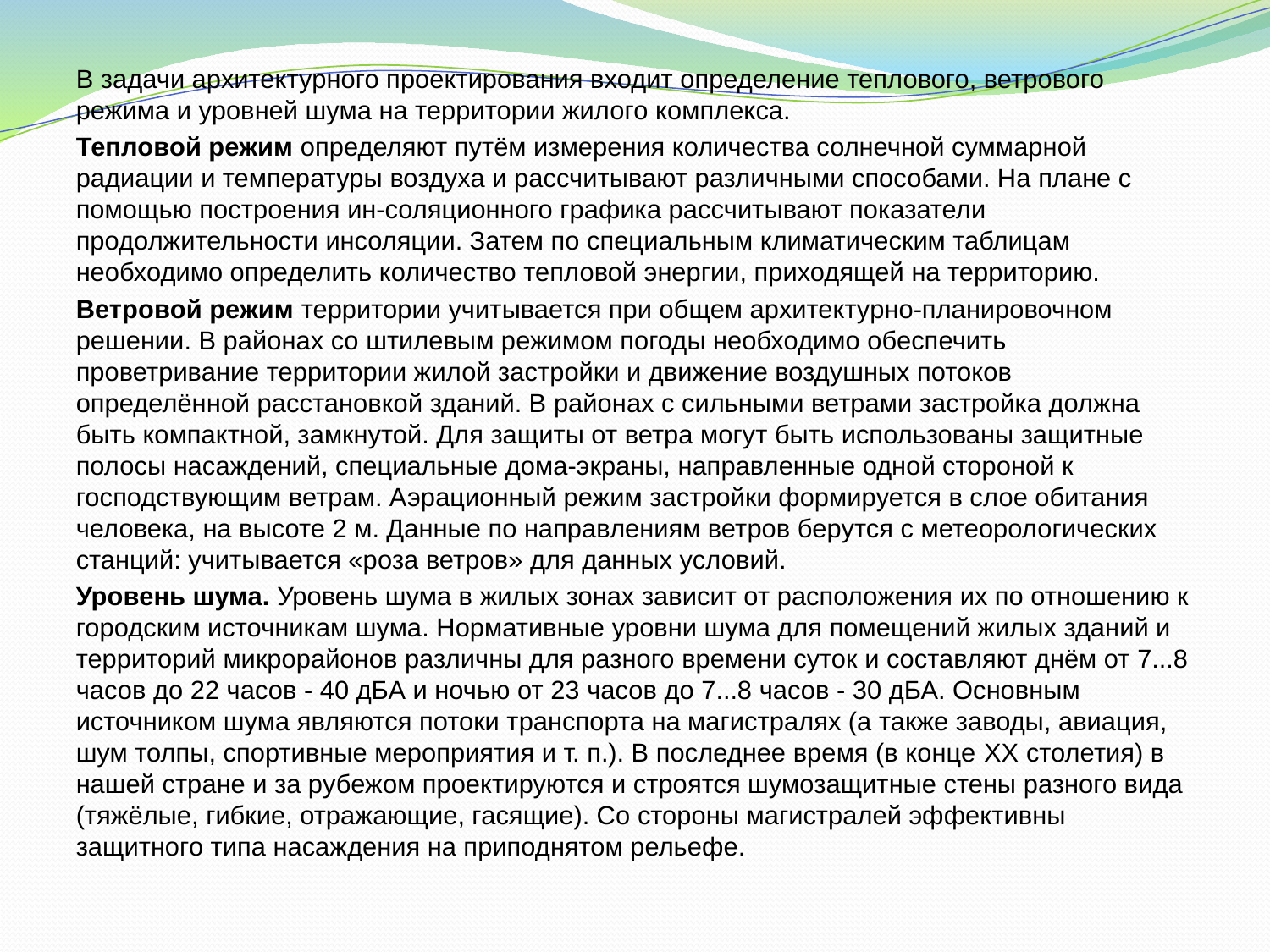

В задачи архитектурного проектирования входит определение теплового, ветрового режима и уровней шума на территории жилого комплекса.
Тепловой режим определяют путём измерения количества солнечной суммарной радиации и температуры воздуха и рассчитывают различными способами. На плане с помощью построения ин-соляционного графика рассчитывают показатели продолжительности инсоляции. Затем по специальным климатическим таблицам необходимо определить количество тепловой энергии, приходящей на территорию.
Ветровой режим территории учитывается при общем архитектурно-планировочном решении. В районах со штилевым режимом погоды необходимо обеспечить проветривание территории жилой застройки и движение воздушных потоков определённой расстановкой зданий. В районах с сильными ветрами застройка должна быть компактной, замкнутой. Для защиты от ветра могут быть использованы защитные полосы насаждений, специальные дома-экраны, направленные одной стороной к господствующим ветрам. Аэрационный режим застройки формируется в слое обитания человека, на высоте 2 м. Данные по направлениям ветров берутся с метеорологических станций: учитывается «роза ветров» для данных условий.
Уровень шума. Уровень шума в жилых зонах зависит от расположения их по отношению к городским источникам шума. Нормативные уровни шума для помещений жилых зданий и территорий микрорайонов различны для разного времени суток и составляют днём от 7...8 часов до 22 часов - 40 дБА и ночью от 23 часов до 7...8 часов - 30 дБА. Основным источником шума являются потоки транспорта на магистралях (а также заводы, авиация, шум толпы, спортивные мероприятия и т. п.). В последнее время (в конце XX столетия) в нашей стране и за рубежом проектируются и строятся шумозащитные стены разного вида (тяжёлые, гибкие, отражающие, гасящие). Со стороны магистралей эффективны защитного типа насаждения на приподнятом рельефе.